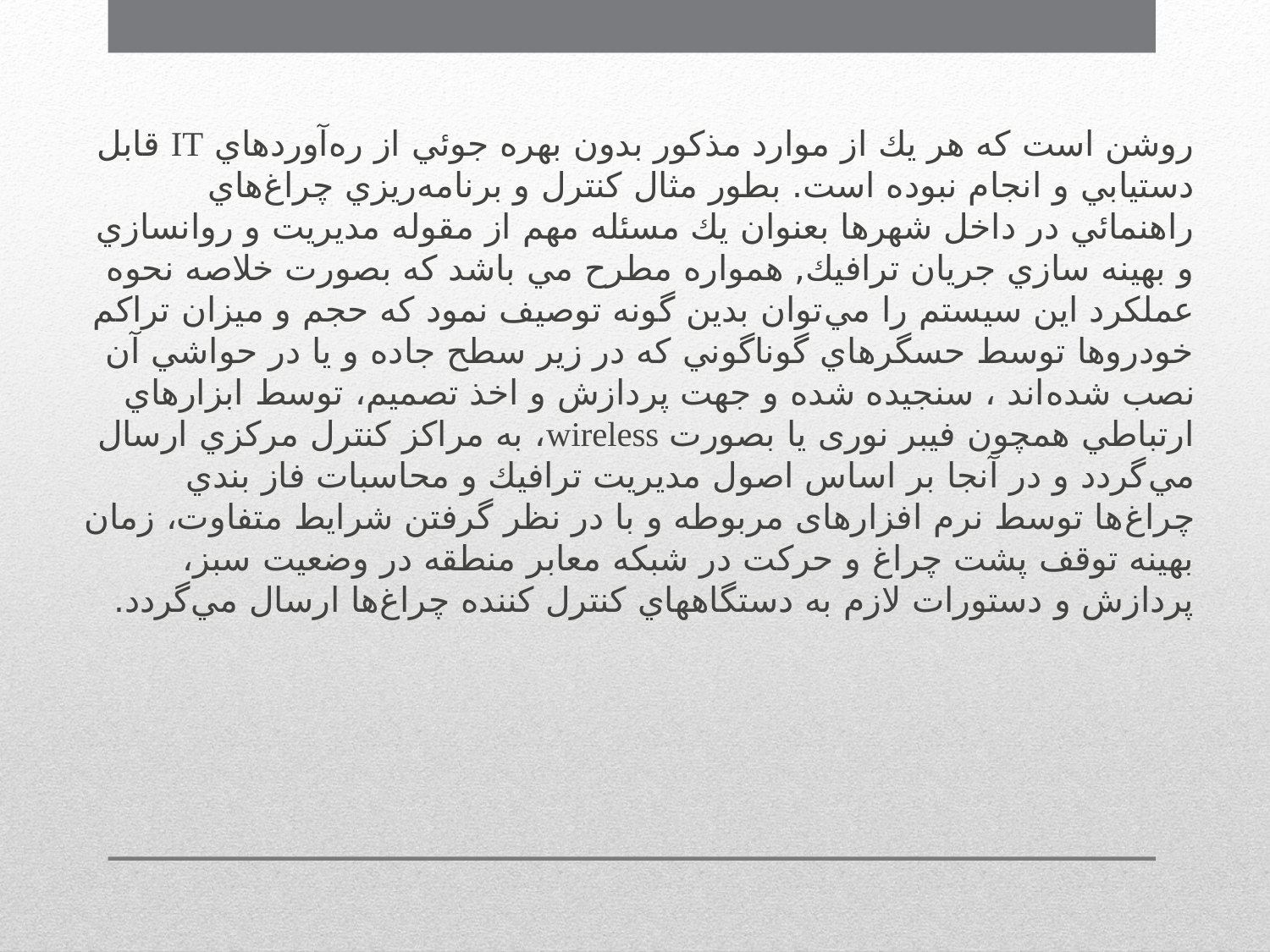

روشن است که هر يك از موارد مذكور بدون بهره جوئي از ره‌آوردهاي IT قابل دستيابي و انجام نبوده است. بطور مثال كنترل و برنامه‌ريزي چراغ‌هاي راهنمائي در داخل شهرها بعنوان يك مسئله مهم از مقوله مديريت و روانسازي و بهينه سازي جريان ترافيك, همواره مطرح مي باشد كه بصورت خلاصه نحوه عملكرد اين سيستم را مي‌توان بدين گونه توصيف نمود كه حجم و ميزان تراكم خودروها توسط حسگرهاي گوناگوني كه در زير سطح جاده و يا در حواشي آن نصب شده‌اند ، سنجيده شده و جهت پردازش و اخذ تصميم، توسط ابزارهاي ارتباطي همچون فيبر نوری يا بصورت wireless، به مراكز كنترل مركزي ارسال مي‌گردد و در آنجا بر اساس اصول مديريت ترافيك و محاسبات فاز بندي چراغ‌ها توسط نرم افزارهای مربوطه و با در نظر گرفتن شرايط متفاوت، زمان بهينه توقف پشت چراغ و حركت در شبكه معابر منطقه در وضعيت سبز، پردازش و دستورات لازم به دستگاههاي كنترل كننده چراغ‌ها ارسال مي‌گردد.